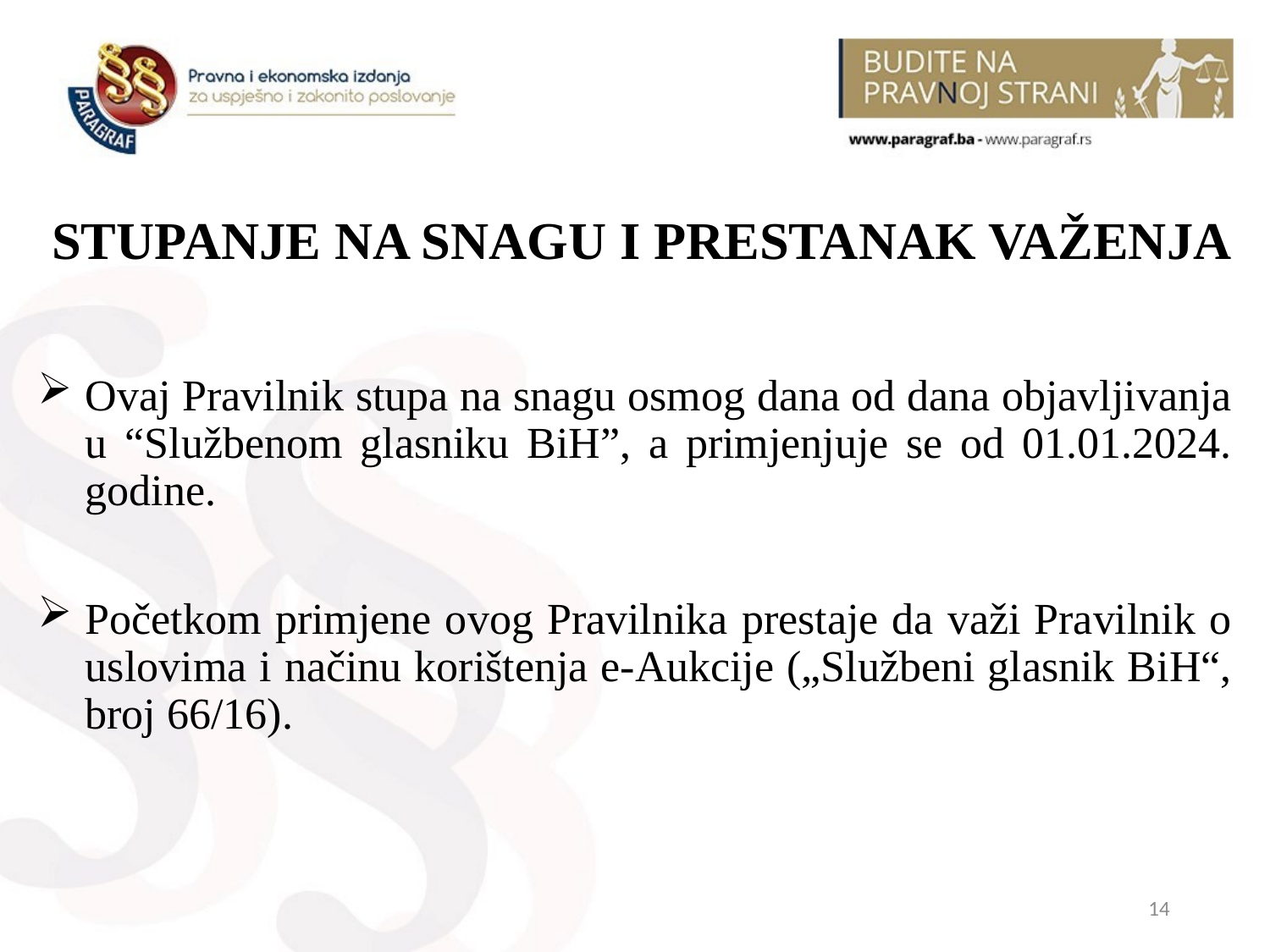

# STUPANJE NA SNAGU I PRESTANAK VAŽENJA
Ovaj Pravilnik stupa na snagu osmog dana od dana objavljivanja u “Službenom glasniku BiH”, a primjenjuje se od 01.01.2024. godine.

Početkom primjene ovog Pravilnika prestaje da važi Pravilnik o uslovima i načinu korištenja e-Aukcije („Službeni glasnik BiH“, broj 66/16).

14